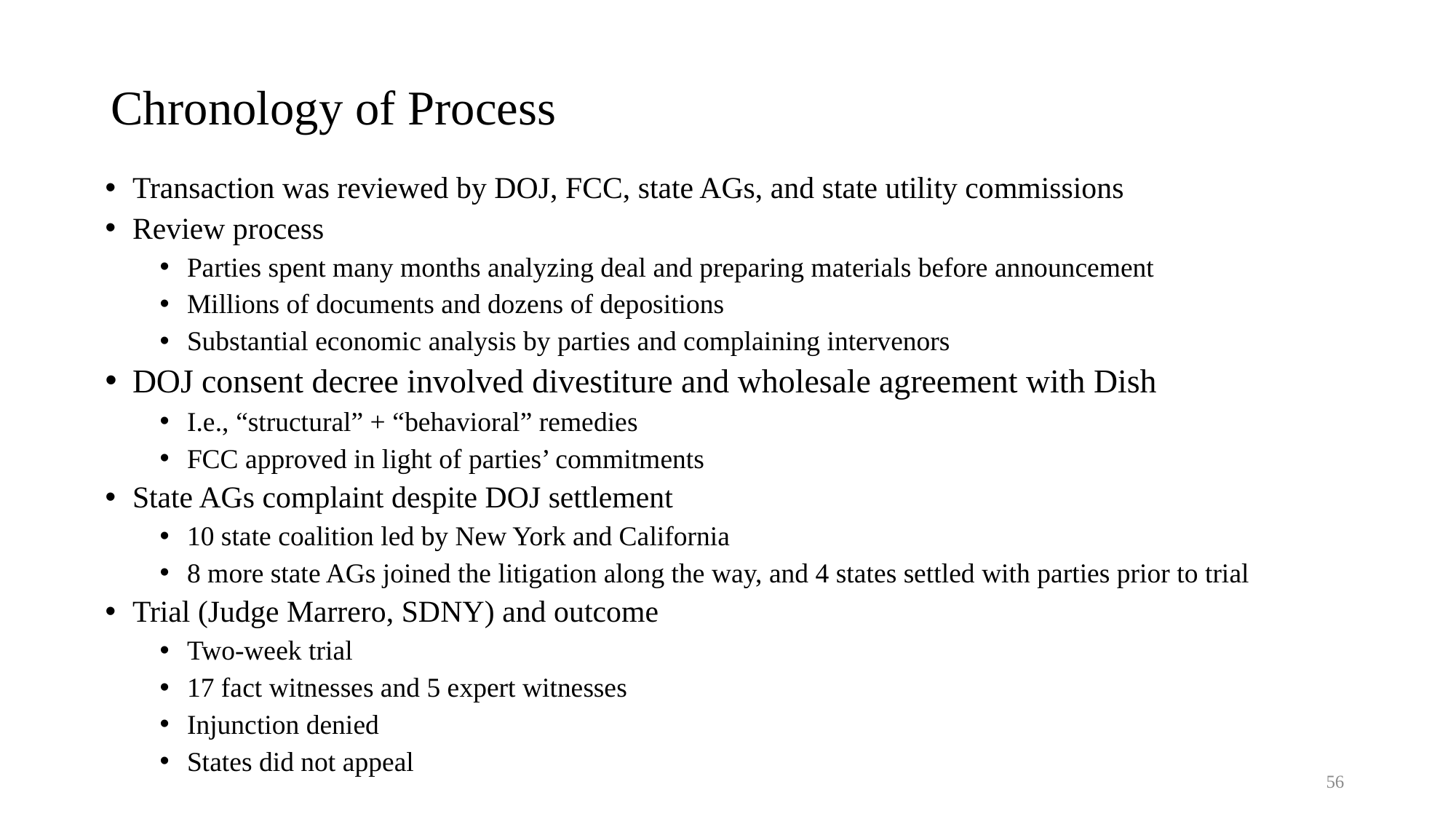

# Chronology of Process
Transaction was reviewed by DOJ, FCC, state AGs, and state utility commissions
Review process
Parties spent many months analyzing deal and preparing materials before announcement
Millions of documents and dozens of depositions
Substantial economic analysis by parties and complaining intervenors
DOJ consent decree involved divestiture and wholesale agreement with Dish
I.e., “structural” + “behavioral” remedies
FCC approved in light of parties’ commitments
State AGs complaint despite DOJ settlement
10 state coalition led by New York and California
8 more state AGs joined the litigation along the way, and 4 states settled with parties prior to trial
Trial (Judge Marrero, SDNY) and outcome
Two-week trial
17 fact witnesses and 5 expert witnesses
Injunction denied
States did not appeal

56